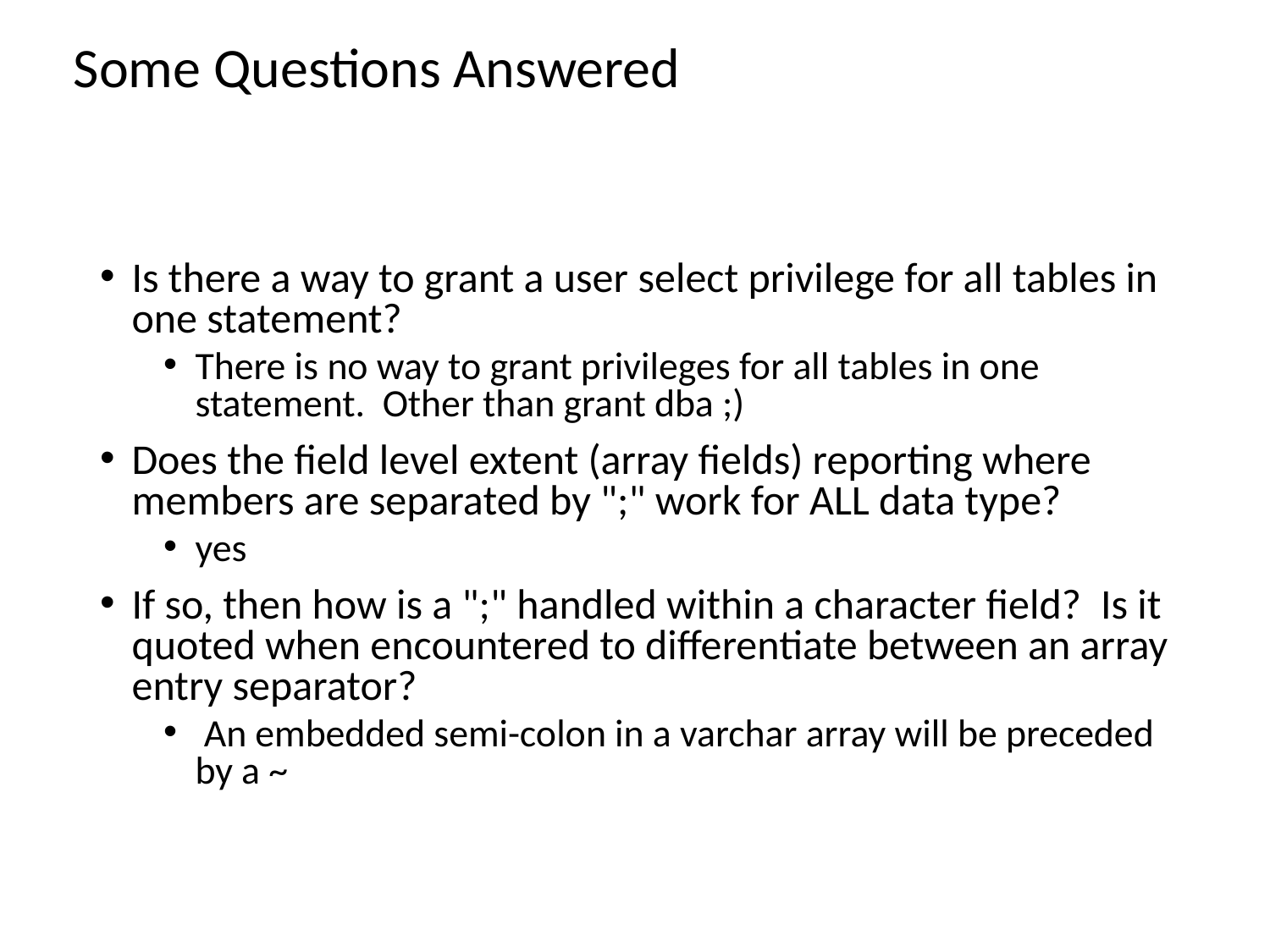

# Some Questions Answered
Is there a way to grant a user select privilege for all tables in one statement?
There is no way to grant privileges for all tables in one statement.  Other than grant dba ;)
Does the field level extent (array fields) reporting where members are separated by ";" work for ALL data type?
yes
If so, then how is a ";" handled within a character field?  Is it quoted when encountered to differentiate between an array entry separator?
 An embedded semi-colon in a varchar array will be preceded by a ~